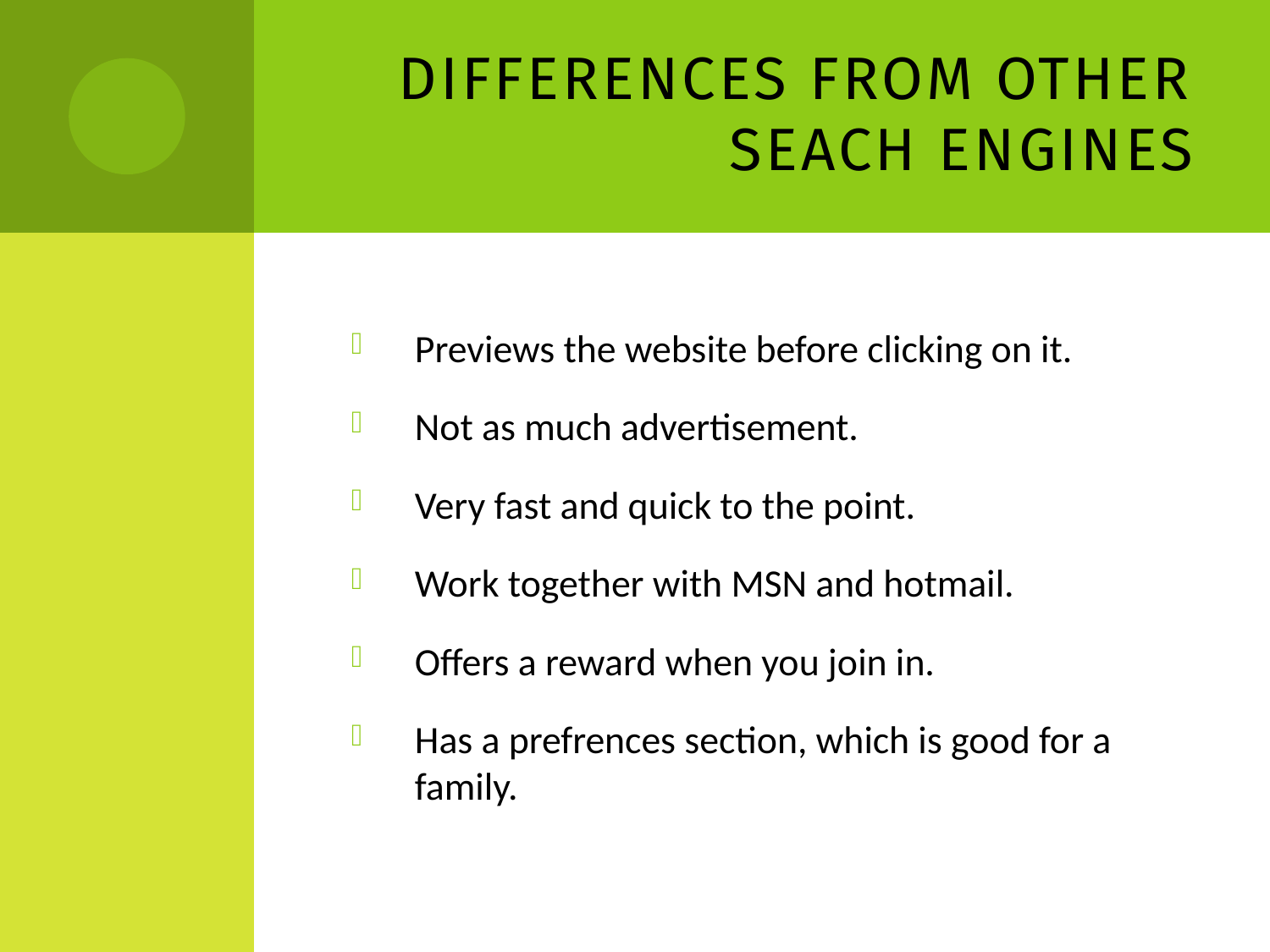

# Differences from other Seach Engines
Previews the website before clicking on it.
Not as much advertisement.
Very fast and quick to the point.
Work together with MSN and hotmail.
Offers a reward when you join in.
Has a prefrences section, which is good for a family.